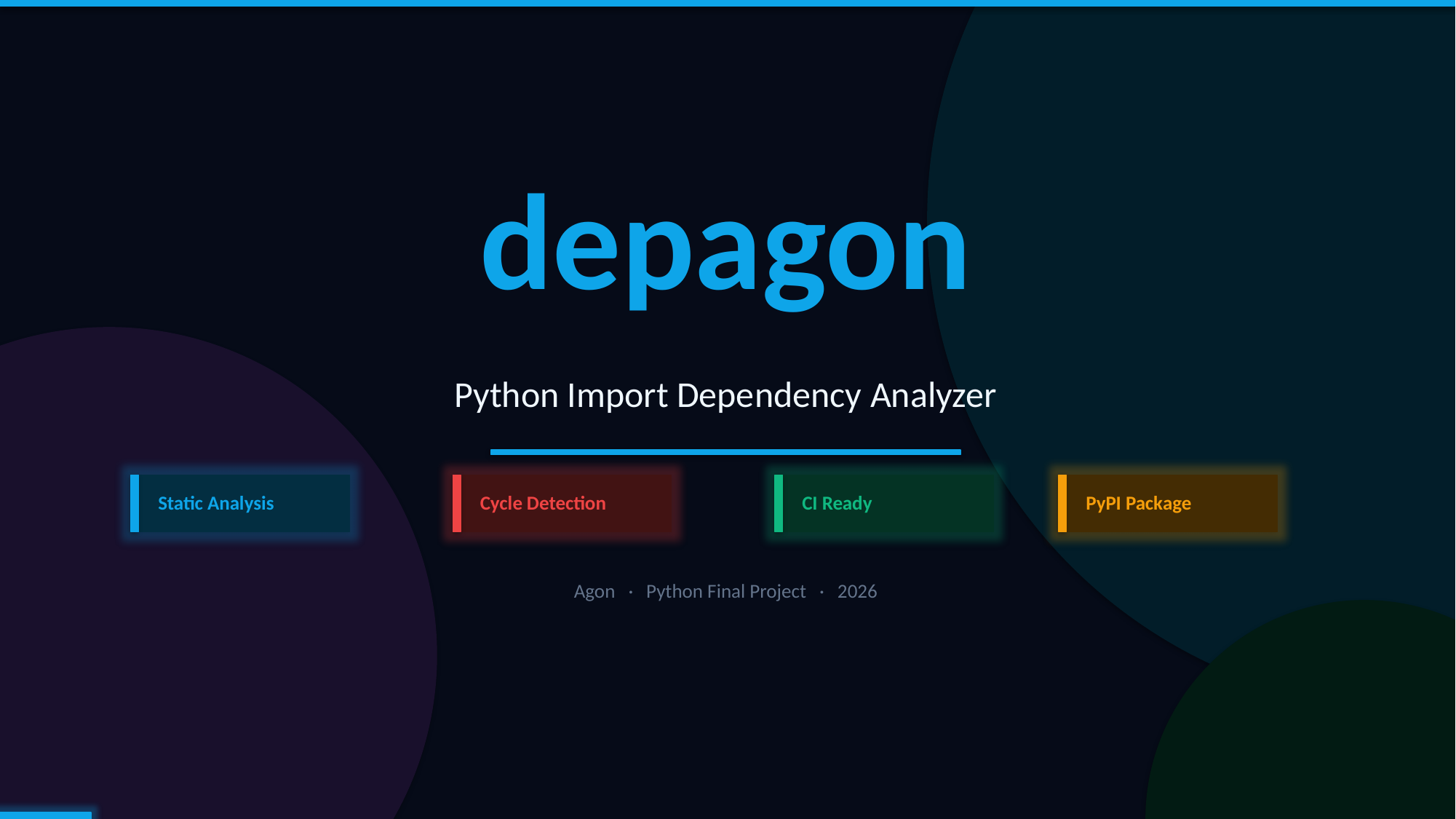

depagon

Python Import Dependency Analyzer

Static Analysis
Cycle Detection
CI Ready
PyPI Package
Agon   ·   Python Final Project   ·   2026